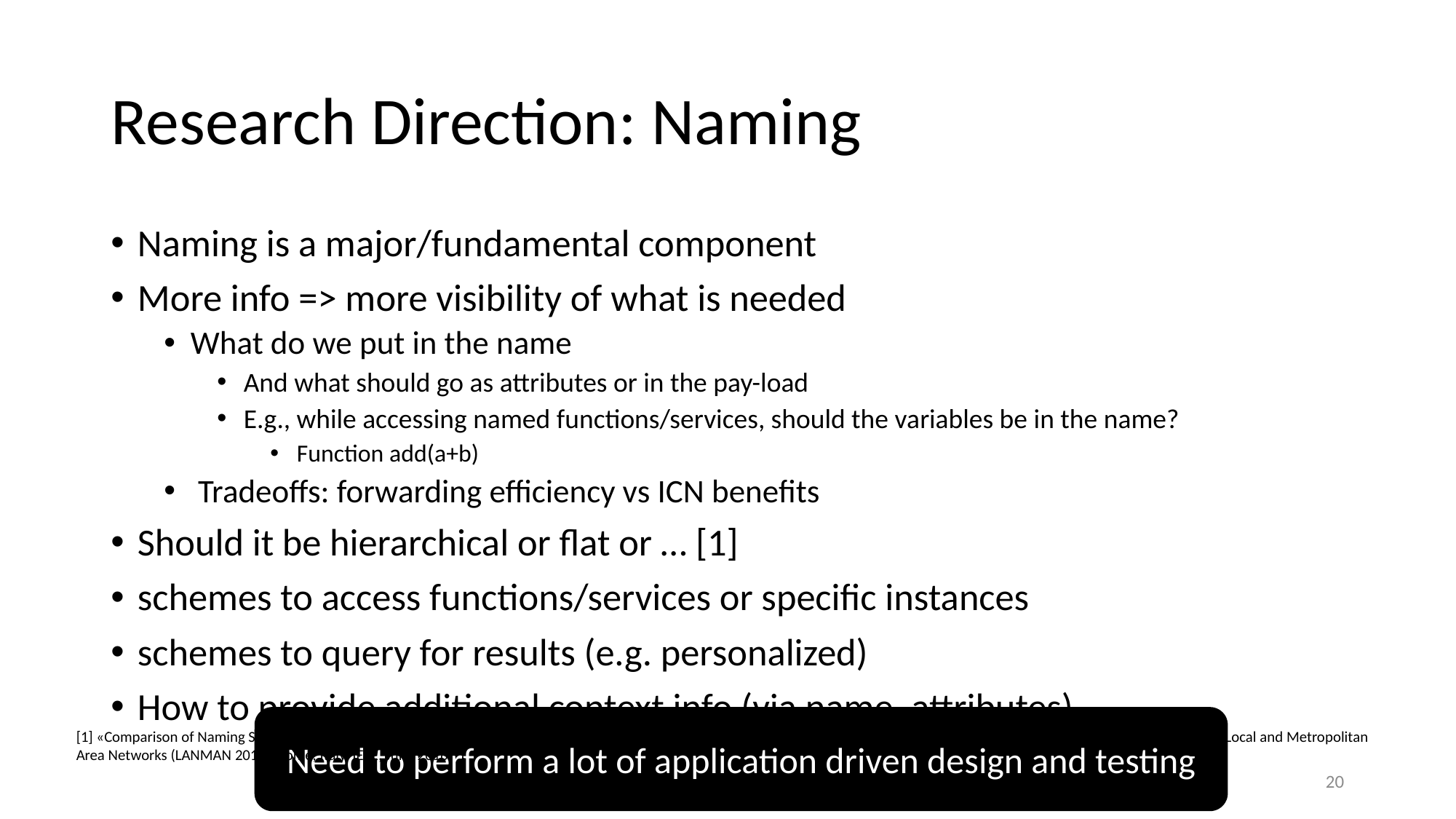

# Research Direction: Naming
Naming is a major/fundamental component
More info => more visibility of what is needed
What do we put in the name
And what should go as attributes or in the pay-load
E.g., while accessing named functions/services, should the variables be in the name?
Function add(a+b)
 Tradeoffs: forwarding efficiency vs ICN benefits
Should it be hierarchical or flat or … [1]
schemes to access functions/services or specific instances
schemes to query for results (e.g. personalized)
How to provide additional context info (via name, attributes)

Need to perform a lot of application driven design and testing
[1] «Comparison of Naming Schema in ICN», Sripriya Srikant Adhatarao, Jiachen Chen, Mayutan Arumaithurai, Xiaoming Fu, K. K. Ramakrishnan, the 22nd IEEE International Symposium on Local and Metropolitan Area Networks (LANMAN 2016), Rome, Italy, IEEE, June 2016.

20